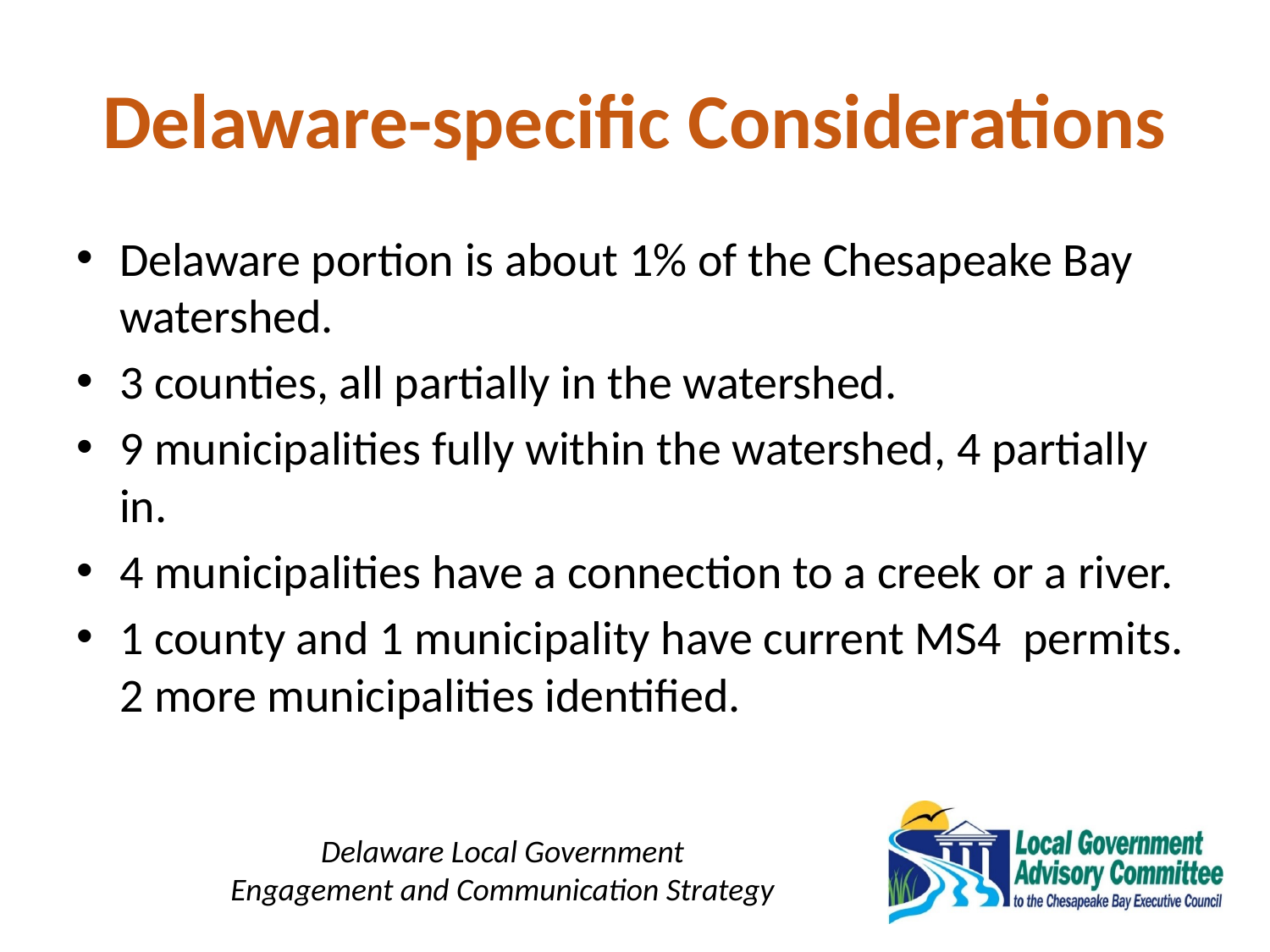

# Delaware-specific Considerations
Delaware portion is about 1% of the Chesapeake Bay watershed.
3 counties, all partially in the watershed.
9 municipalities fully within the watershed, 4 partially in.
4 municipalities have a connection to a creek or a river.
1 county and 1 municipality have current MS4  permits. 2 more municipalities identified.
Delaware Local Government
Engagement and Communication Strategy